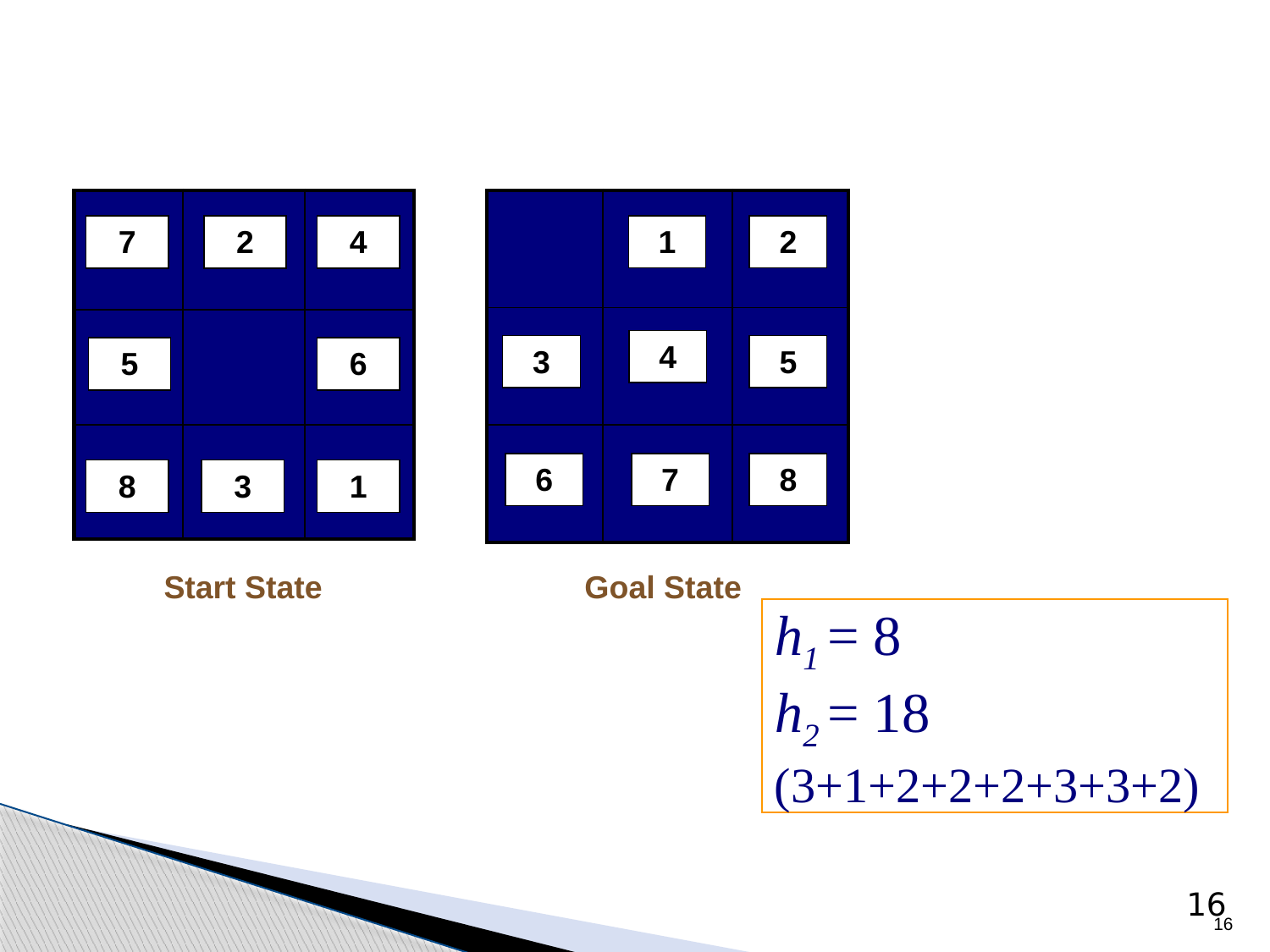

# توابع اکتشافی
|  |  |  |
| --- | --- | --- |
|  |  |  |
|  |  |  |
7
2
4

5
6
8
3
1
|  |  |  |
| --- | --- | --- |
|  |  |  |
|  |  |  |
1
2
4
3
5
6
7
8
Start State
Goal State
h1 = 8
h2 = 18
(3+1+2+2+2+3+3+2)
16